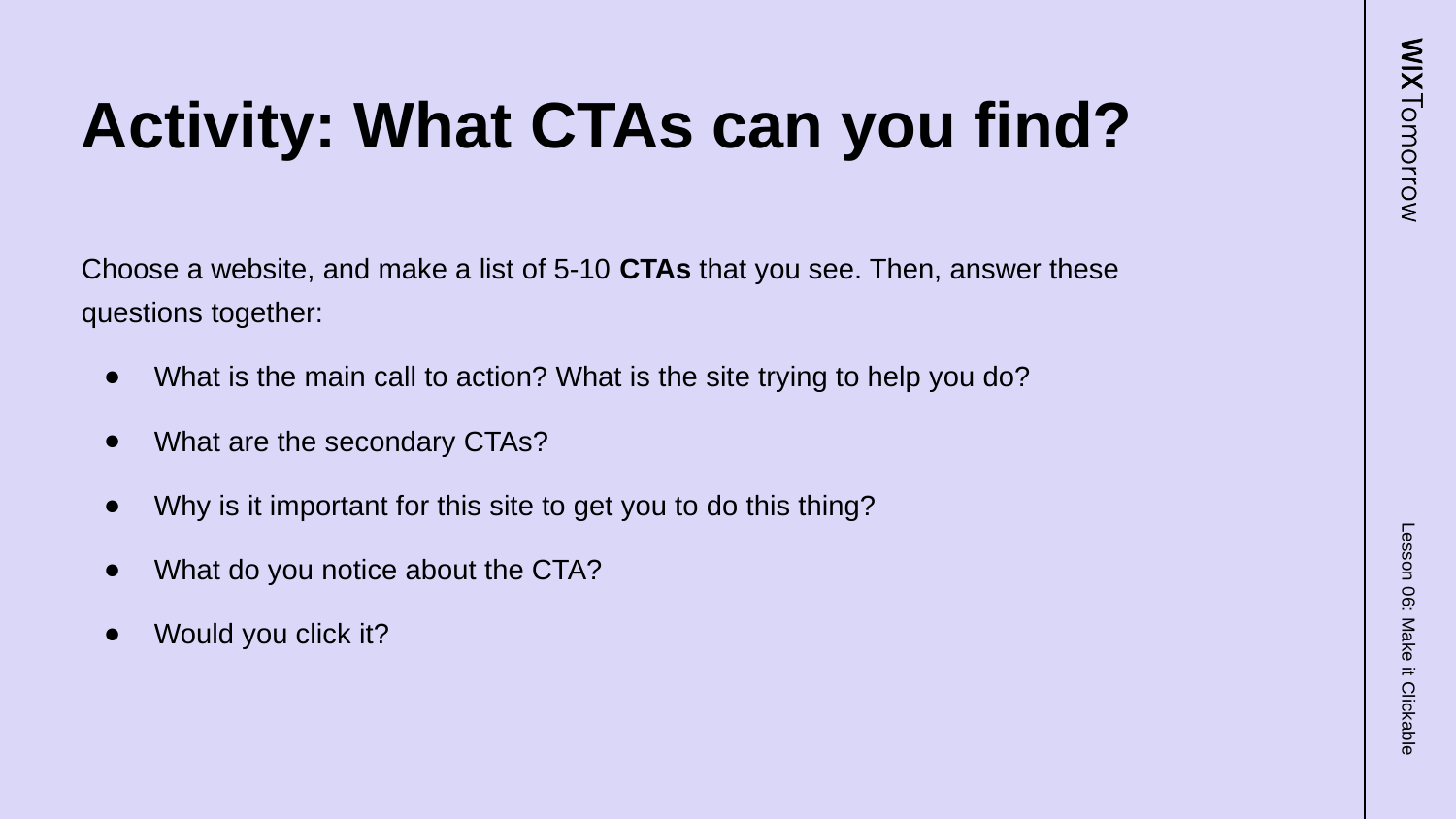

# Activity: What CTAs can you find?
Choose a website, and make a list of 5-10 CTAs that you see. Then, answer these questions together:
What is the main call to action? What is the site trying to help you do?
What are the secondary CTAs?
Why is it important for this site to get you to do this thing?
What do you notice about the CTA?
Would you click it?